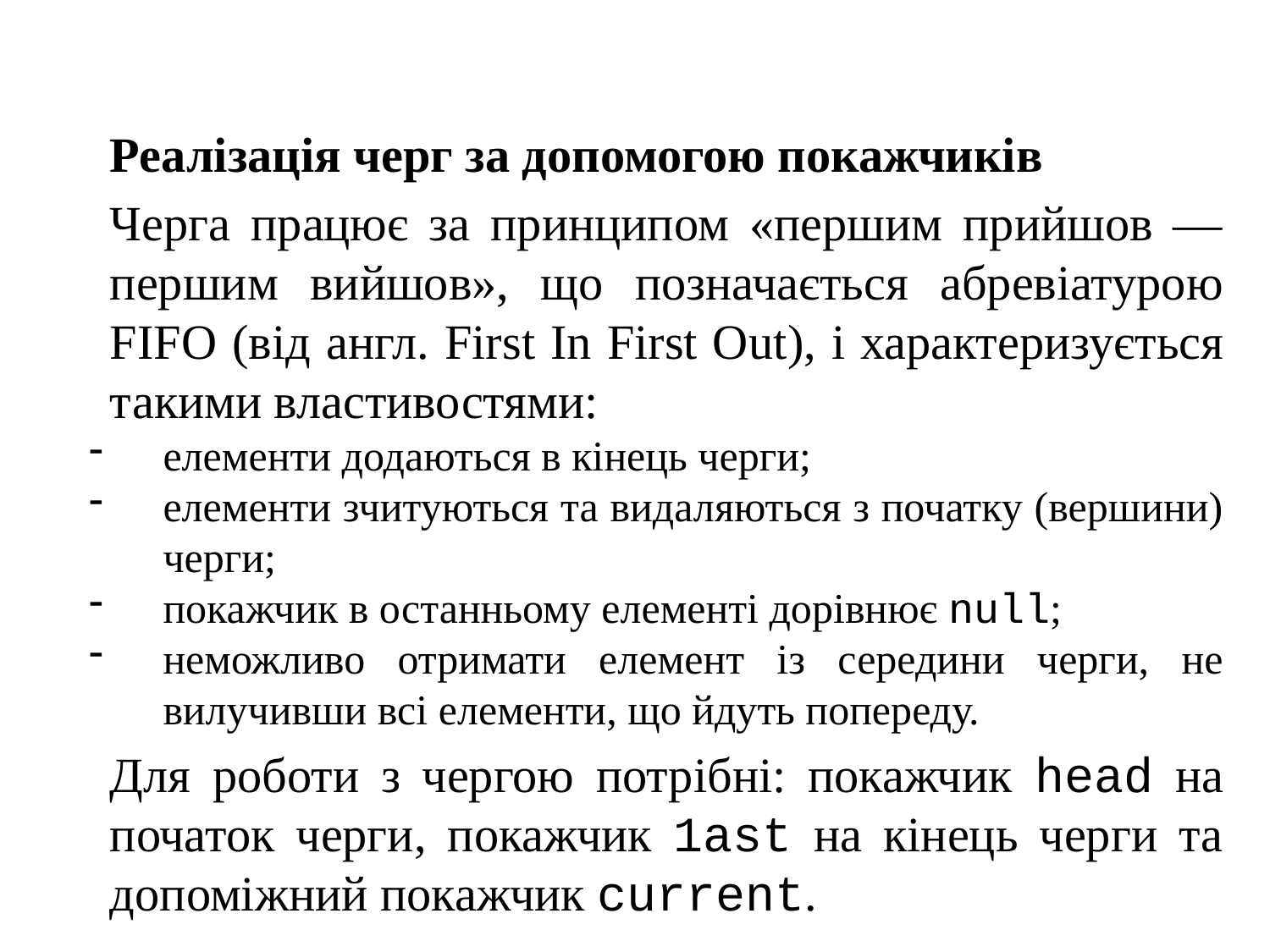

Реалізація черг за допомогою покажчиків
	Черга працює за принципом «першим прийшов — першим вийшов», що позначається абревіатурою FIFO (від англ. First In First Out), і характеризується такими властивостями:
елементи додаються в кінець черги;
елементи зчитуються та видаляються з початку (вершини) черги;
покажчик в останньому елементі дорівнює null;
неможливо отримати елемент із середини черги, не вилучивши всі елементи, що йдуть попереду.
	Для роботи з чергою потрібні: покажчик head на початок черги, покажчик 1ast на кінець черги та допоміжний покажчик current.